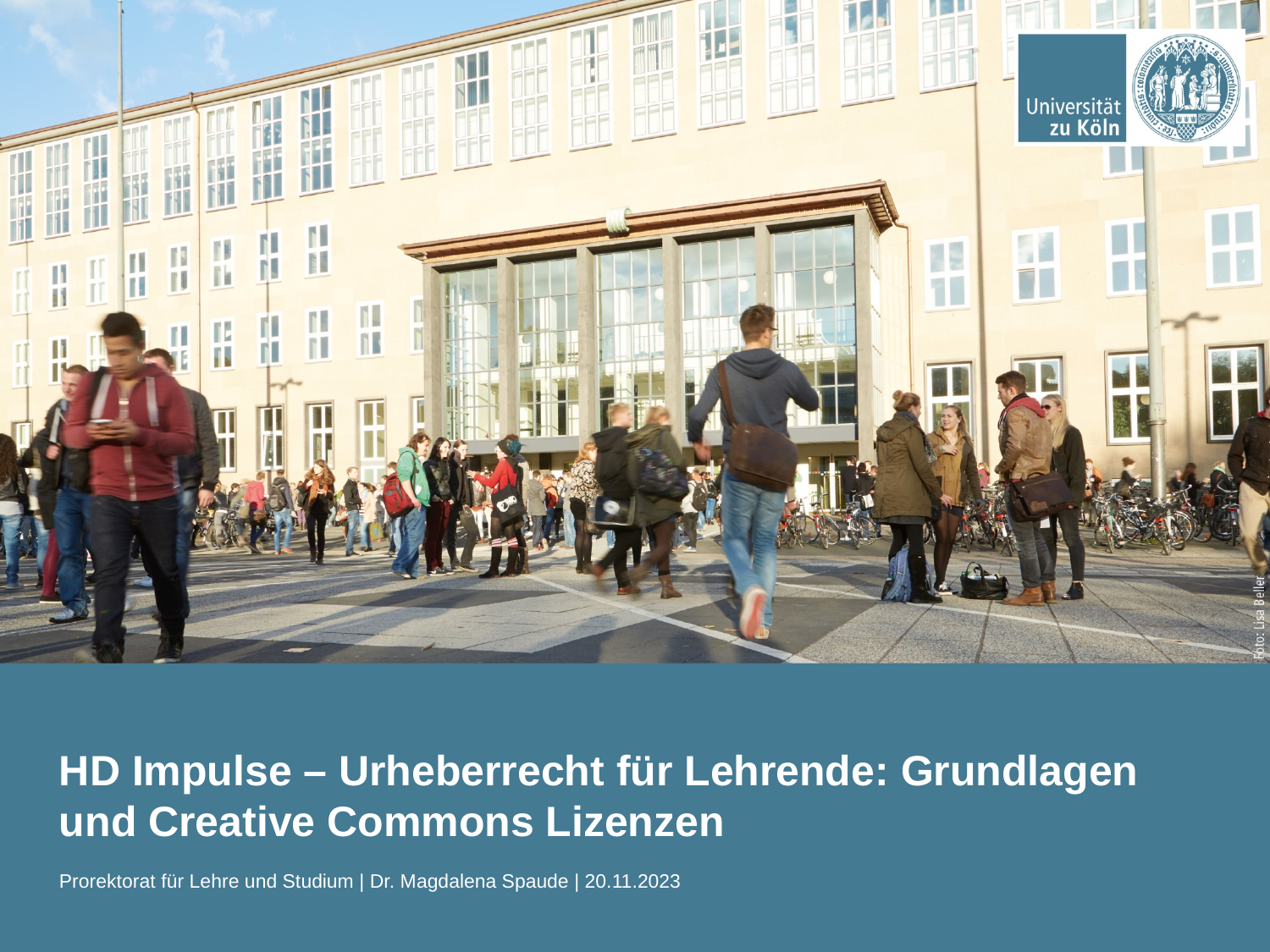

Startfolie
HD Impulse – Urheberrecht für Lehrende: Grundlagen und Creative Commons Lizenzen
Prorektorat für Lehre und Studium | Dr. Magdalena Spaude | 20.11.2023